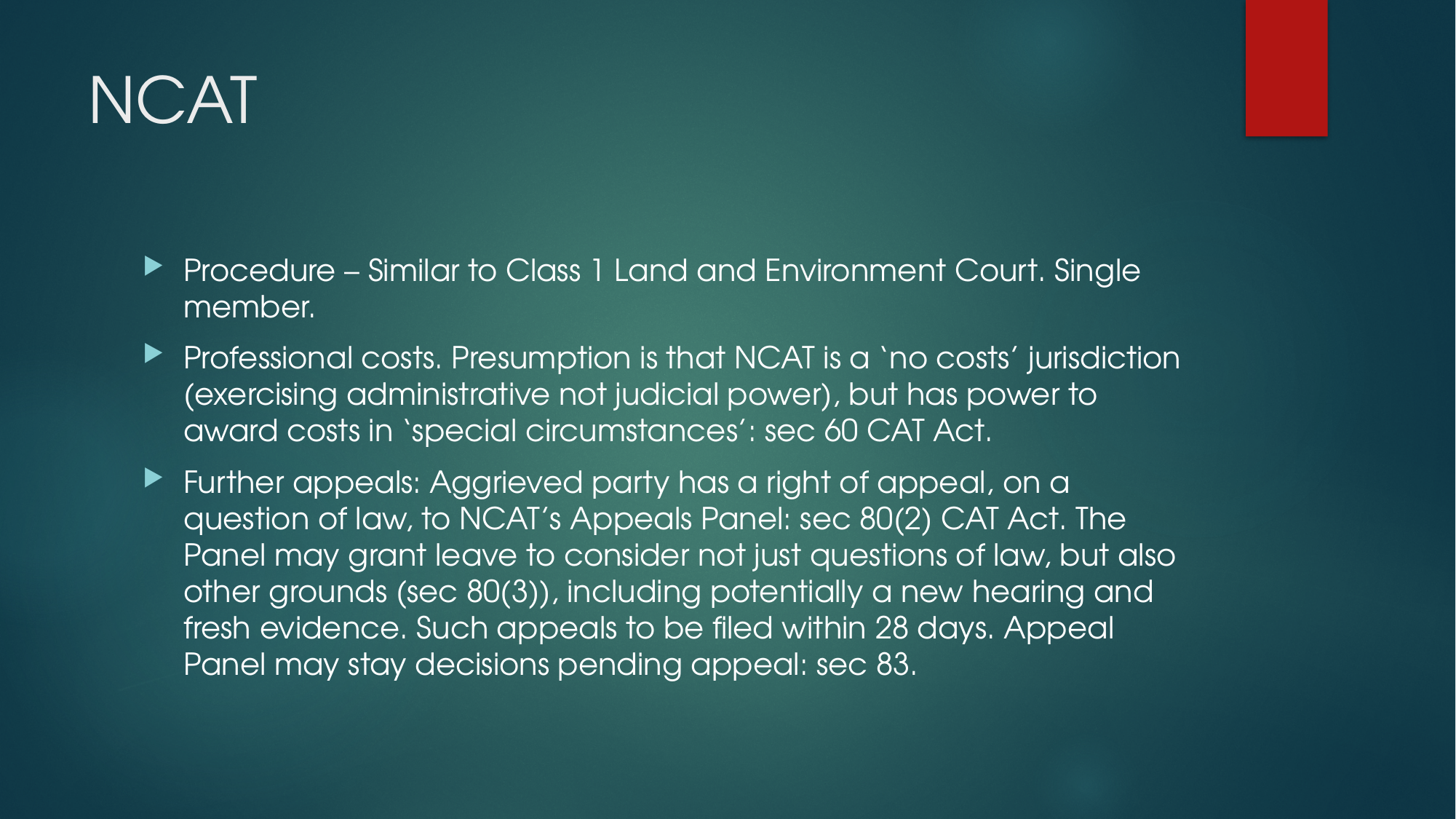

# NCAT
Procedure – Similar to Class 1 Land and Environment Court. Single member.
Professional costs. Presumption is that NCAT is a ‘no costs’ jurisdiction (exercising administrative not judicial power), but has power to award costs in ‘special circumstances’: sec 60 CAT Act.
Further appeals: Aggrieved party has a right of appeal, on a question of law, to NCAT’s Appeals Panel: sec 80(2) CAT Act. The Panel may grant leave to consider not just questions of law, but also other grounds (sec 80(3)), including potentially a new hearing and fresh evidence. Such appeals to be filed within 28 days. Appeal Panel may stay decisions pending appeal: sec 83.